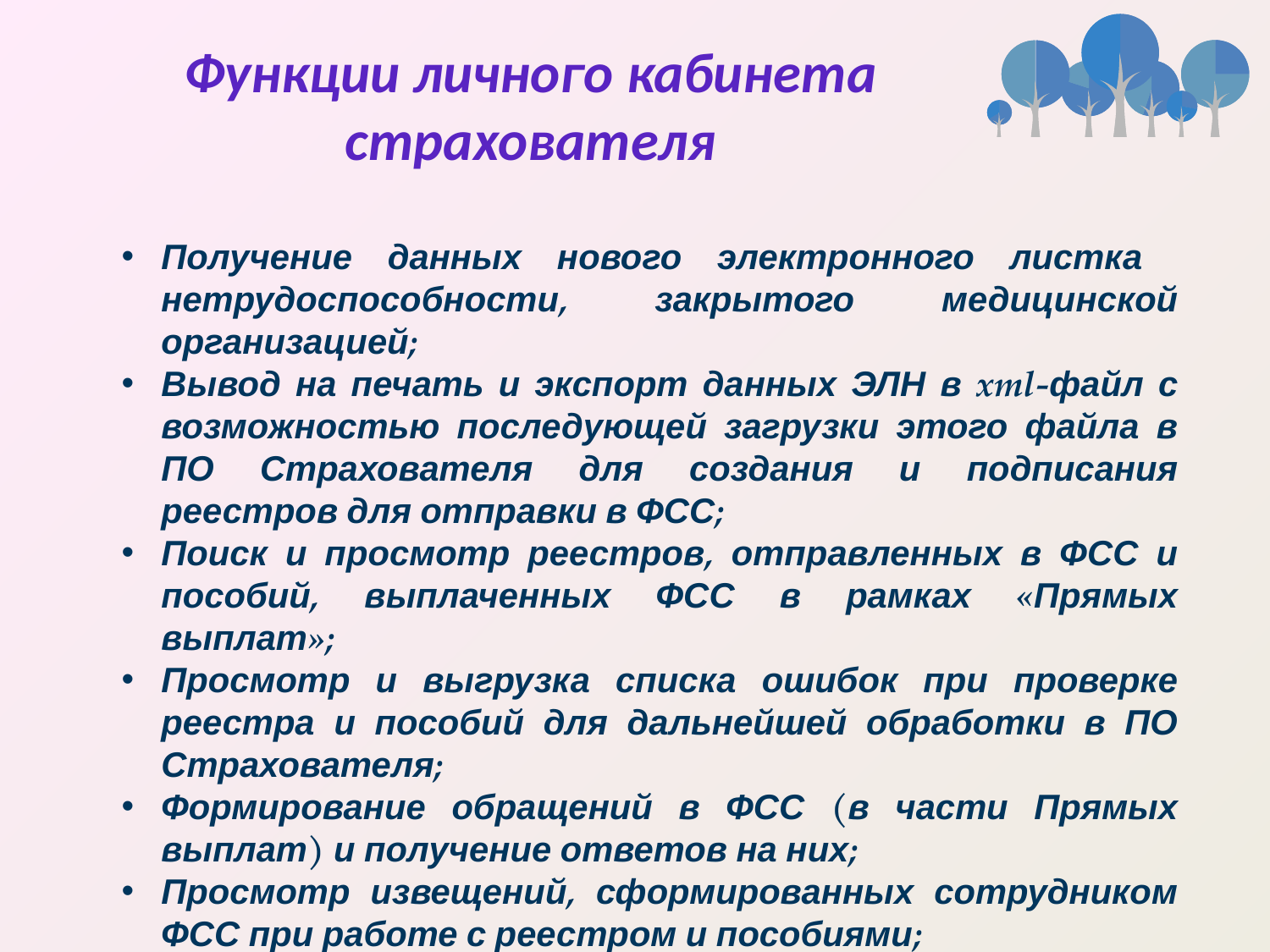

### Chart

| Category | Region 1 |
|---|---|
| 1 | 50.0 |
| 1 | 50.0 |

### Chart

| Category | Region 1 |
|---|---|
| 1 | 50.0 |
| 1 | 50.0 |

### Chart

| Category | Region 1 |
|---|---|
| 1 | 25.0 |
| 1 | 75.0 |

### Chart

| Category | Region 1 |
|---|---|
| 1 | 80.0 |
| 1 | 20.0 |

### Chart

| Category | Region 1 |
|---|---|
| 1 | 55.0 |
| 1 | 45.0 |

### Chart

| Category | Region 1 |
|---|---|
| 1 | 28.0 |
| 1 | 72.0 |

### Chart

| Category | Region 1 |
|---|---|
| 1 | 66.0 |
| 1 | 34.0 |

### Chart

| Category | Region 1 |
|---|---|
| 1 | 50.0 |
| 1 | 50.0 |

### Chart

| Category | Region 1 |
|---|---|
| 1 | 50.0 |
| 1 | 50.0 |

### Chart

| Category | Region 1 |
|---|---|
| 1 | 25.0 |
| 1 | 75.0 |

### Chart

| Category | Region 1 |
|---|---|
| 1 | 80.0 |
| 1 | 20.0 |

### Chart

| Category | Region 1 |
|---|---|
| 1 | 55.0 |
| 1 | 45.0 |

### Chart

| Category | Region 1 |
|---|---|
| 1 | 28.0 |
| 1 | 72.0 |

### Chart

| Category | Region 1 |
|---|---|
| 1 | 66.0 |
| 1 | 34.0 |
Функции личного кабинета страхователя

Получение данных нового электронного листка  нетрудоспособности, закрытого медицинской организацией;
Вывод на печать и экспорт данных ЭЛН в xml-файл с возможностью последующей загрузки этого файла в ПО Страхователя для создания и подписания реестров для отправки в ФСС;
Поиск и просмотр реестров, отправленных в ФСС и пособий, выплаченных ФСС в рамках «Прямых выплат»;
Просмотр и выгрузка списка ошибок при проверке реестра и пособий для дальнейшей обработки в ПО Страхователя;
Формирование обращений в ФСС (в части Прямых выплат) и получение ответов на них;
Просмотр извещений, сформированных сотрудником ФСС при работе с реестром и пособиями;